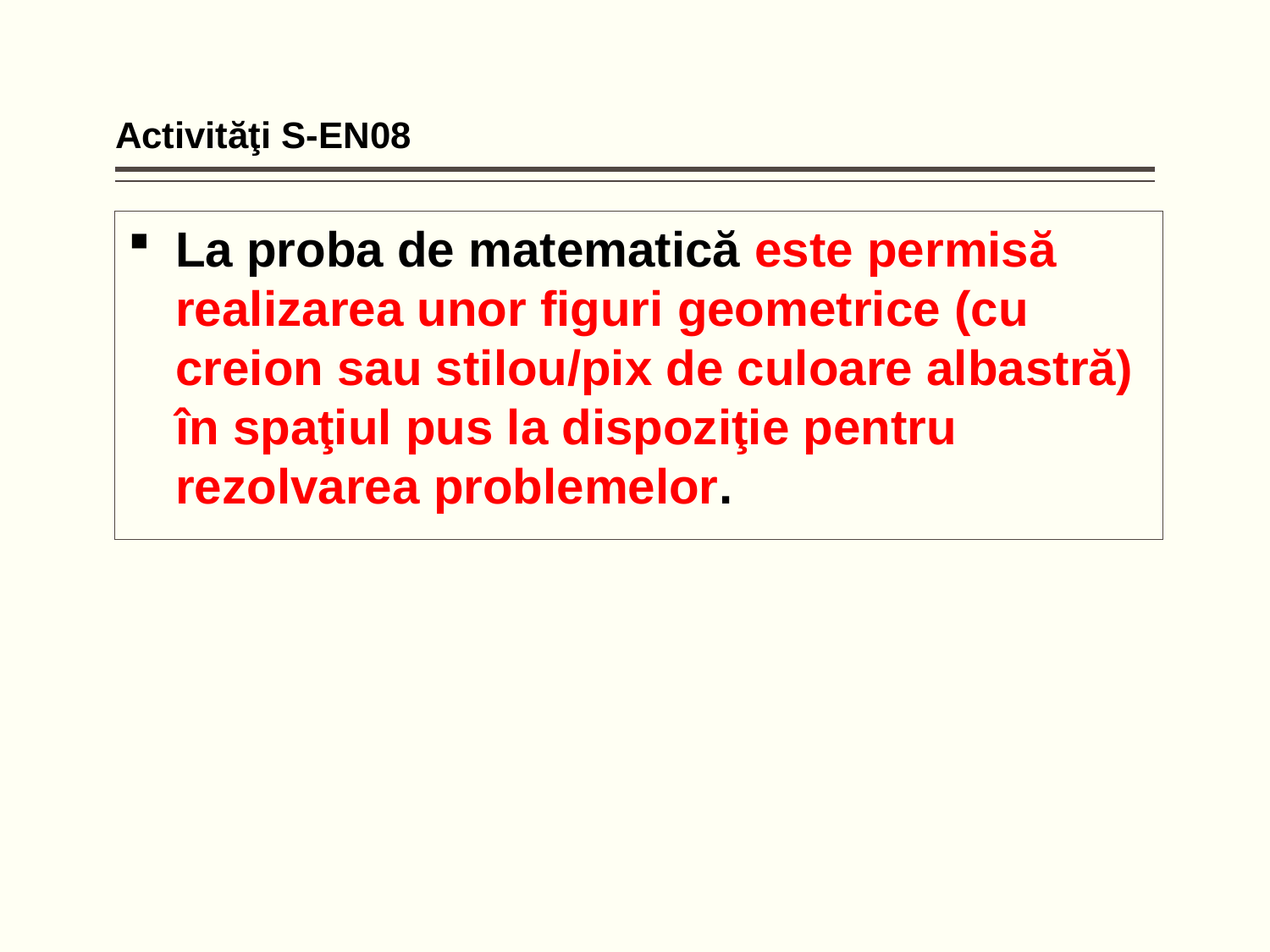

Activităţi S-EN08
La proba de matematică este permisă realizarea unor figuri geometrice (cu creion sau stilou/pix de culoare albastră) în spaţiul pus la dispoziţie pentru rezolvarea problemelor.